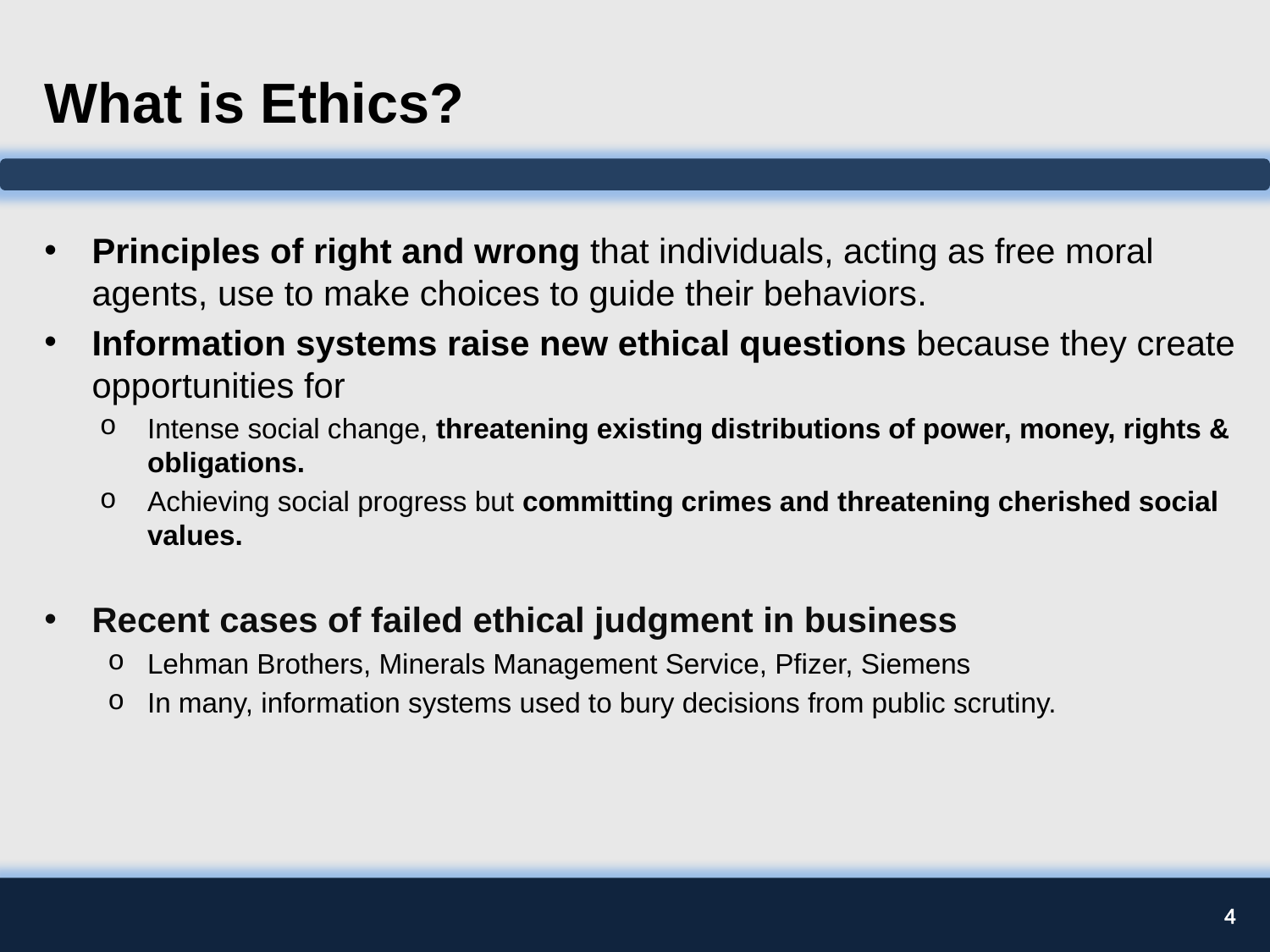

# What is Ethics?
Principles of right and wrong that individuals, acting as free moral agents, use to make choices to guide their behaviors.
Information systems raise new ethical questions because they create opportunities for
Intense social change, threatening existing distributions of power, money, rights & obligations.
Achieving social progress but committing crimes and threatening cherished social values.

Recent cases of failed ethical judgment in business
Lehman Brothers, Minerals Management Service, Pfizer, Siemens
In many, information systems used to bury decisions from public scrutiny.

4